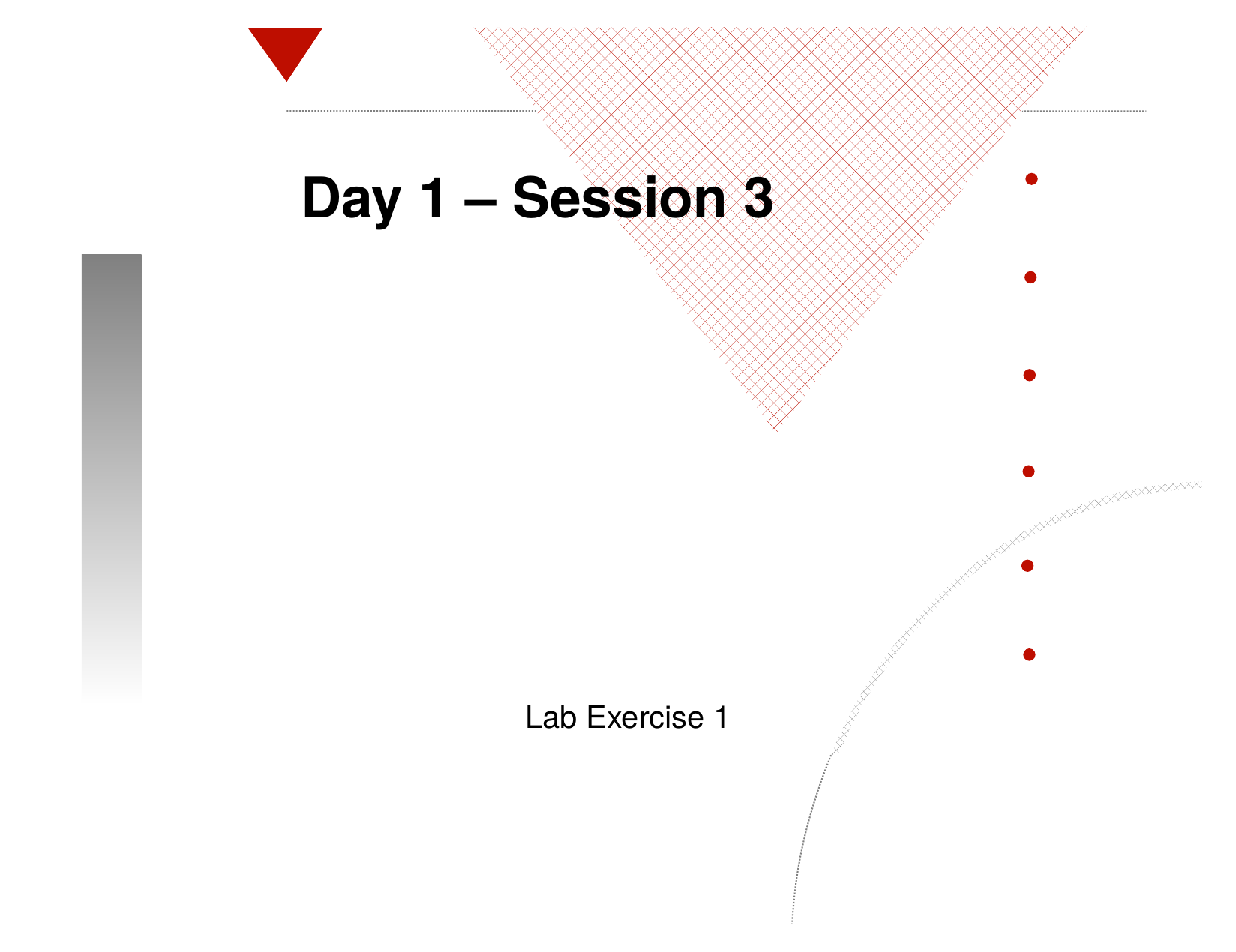

# Day 1 – Session 3
Lab Exercise 1